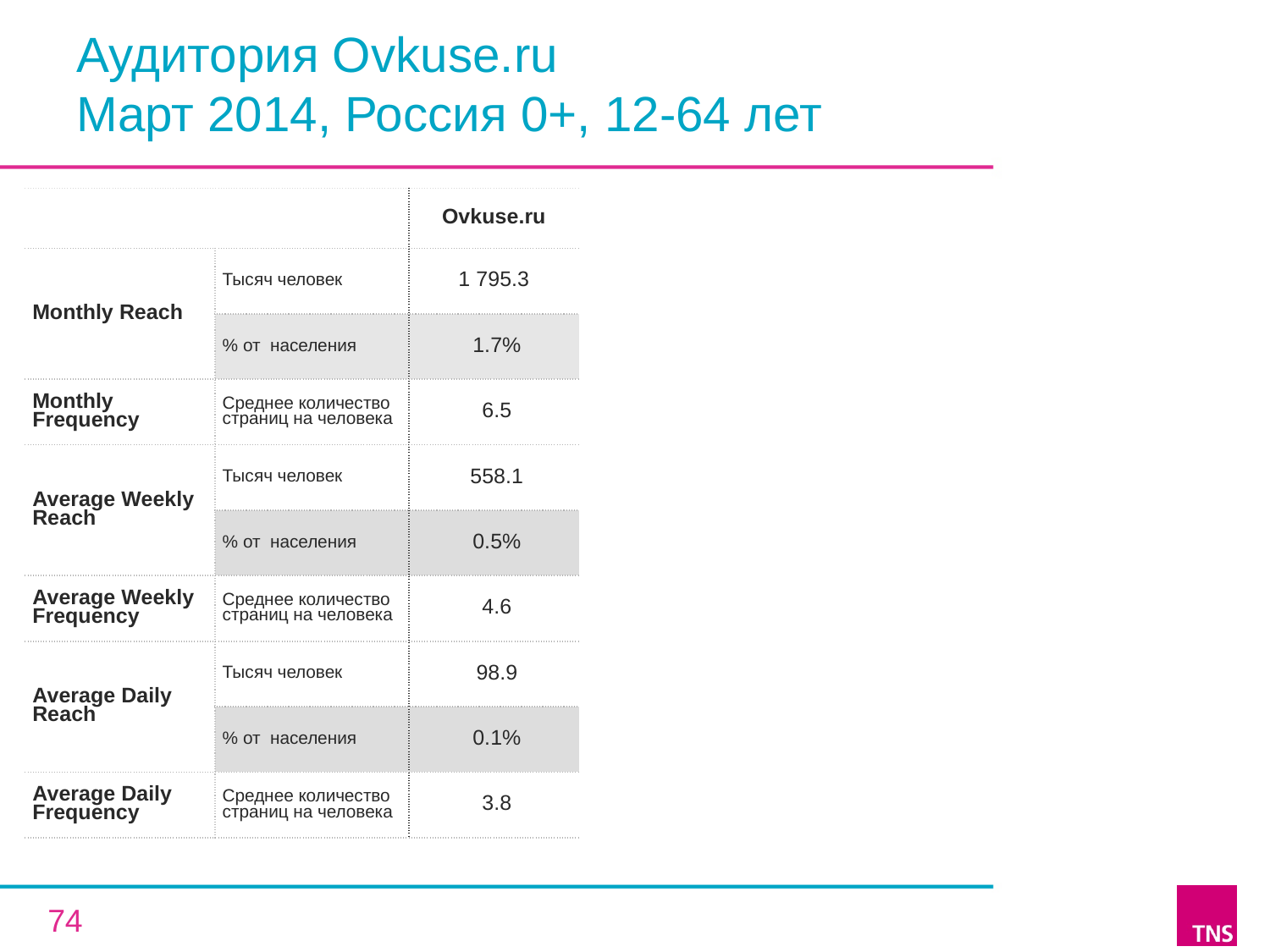

# Аудитория Ovkuse.ru Март 2014, Россия 0+, 12-64 лет
|  |  | Ovkuse.ru |
| --- | --- | --- |
| Monthly Reach | Тысяч человек | 1 795.3 |
|  | % от населения | 1.7% |
| Monthly Frequency | Среднее количество страниц на человека | 6.5 |
| Average Weekly Reach | Тысяч человек | 558.1 |
|  | % от населения | 0.5% |
| Average Weekly Frequency | Среднее количество страниц на человека | 4.6 |
| Average Daily Reach | Тысяч человек | 98.9 |
|  | % от населения | 0.1% |
| Average Daily Frequency | Среднее количество страниц на человека | 3.8 |

74